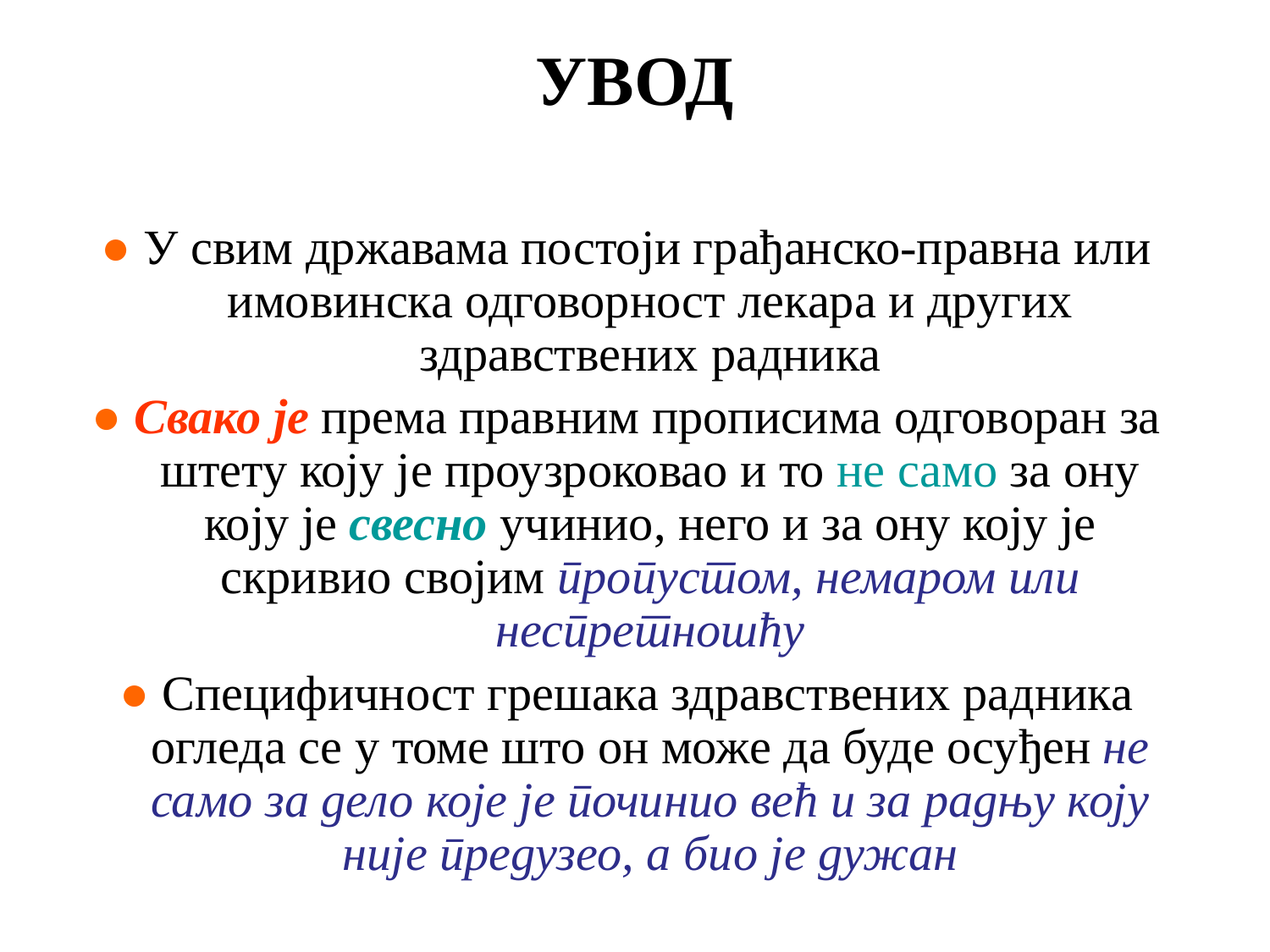

# УВОД

● У свим државама постоји грађанско-правна или имовинска одговорност лекара и других здравствених радника
● Свако је према правним прописима одговоран за штету коју је проузроковао и то не само за ону коју је свесно учинио, него и за ону коју је скривио својим пропустом, немаром или неспретношћу
● Специфичност грешака здравствених радника огледа се у томе што он може да буде осуђен не само за дело које је починио већ и за радњу коју није предузео, а био је дужан